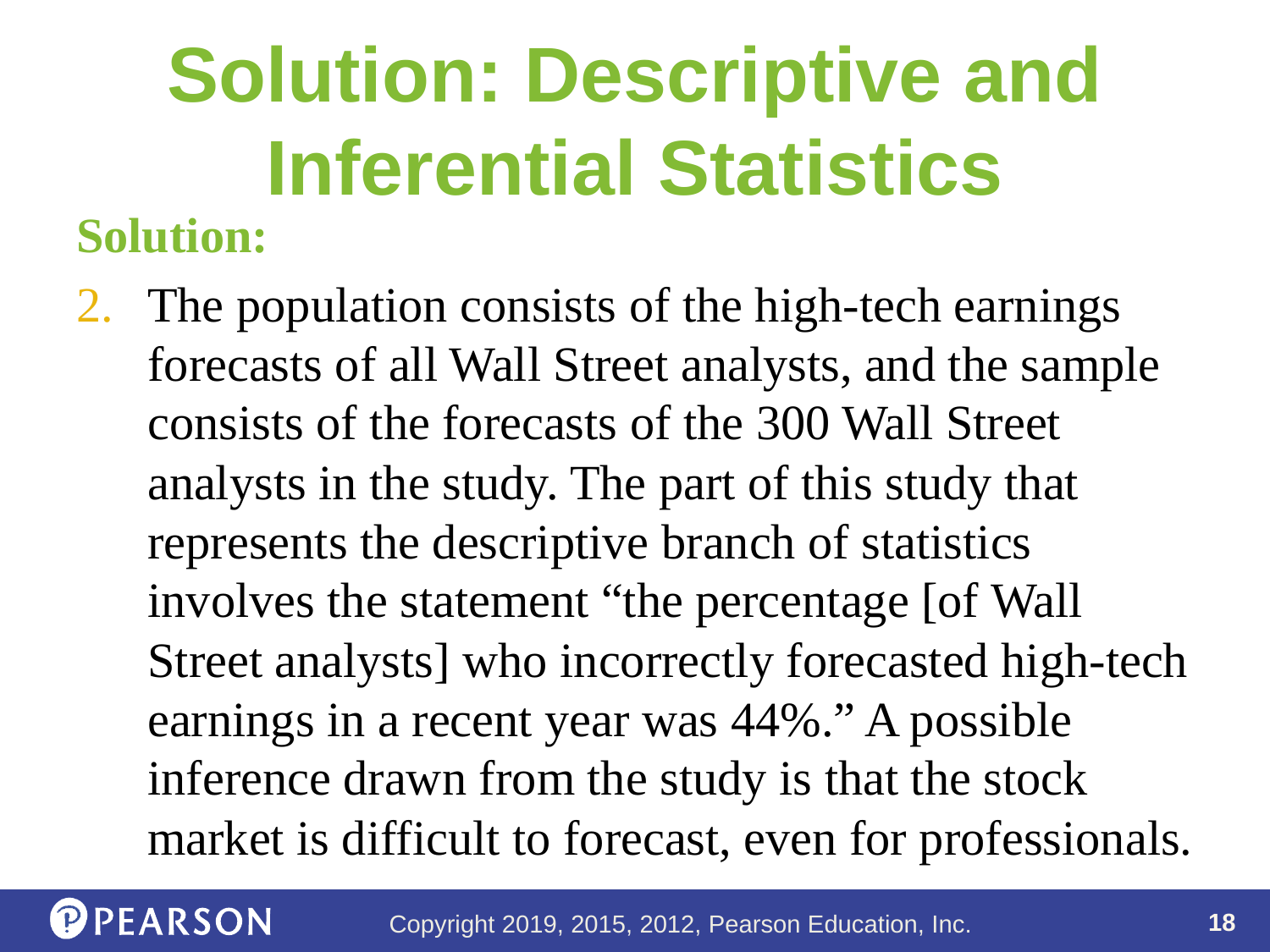

# Solution: Descriptive and Inferential Statistics
Solution:
The population consists of the high-tech earnings forecasts of all Wall Street analysts, and the sample consists of the forecasts of the 300 Wall Street analysts in the study. The part of this study that represents the descriptive branch of statistics involves the statement “the percentage [of Wall Street analysts] who incorrectly forecasted high-tech earnings in a recent year was 44%.” A possible inference drawn from the study is that the stock market is difficult to forecast, even for professionals.